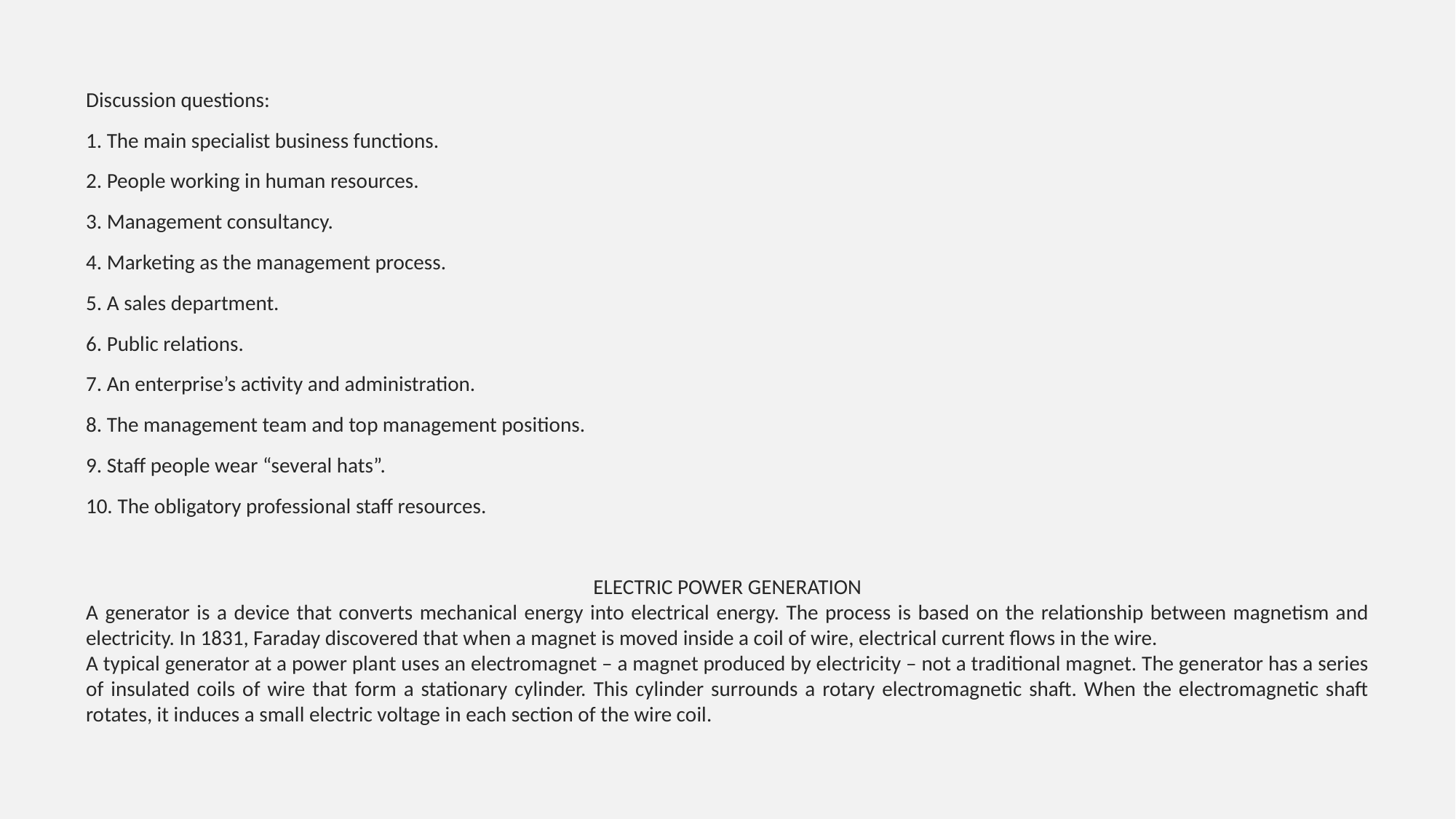

Discussion questions:
1. The main specialist business functions.
2. People working in human resources.
3. Management consultancy.
4. Marketing as the management process.
5. A sales department.
6. Public relations.
7. An enterprise’s activity and administration.
8. The management team and top management positions.
9. Staff people wear “several hats”.
10. The obligatory professional staff resources.

ELECTRIC POWER GENERATION
A generator is a device that converts mechanical energy into electrical energy. The process is based on the relationship between magnetism and electricity. In 1831, Faraday discovered that when a magnet is moved inside a coil of wire, electrical current flows in the wire.
A typical generator at a power plant uses an electromagnet – a magnet produced by electricity – not a traditional magnet. The generator has a series of insulated coils of wire that form a stationary cylinder. This cylinder surrounds a rotary electromagnetic shaft. When the electromagnetic shaft rotates, it induces a small electric voltage in each section of the wire coil.